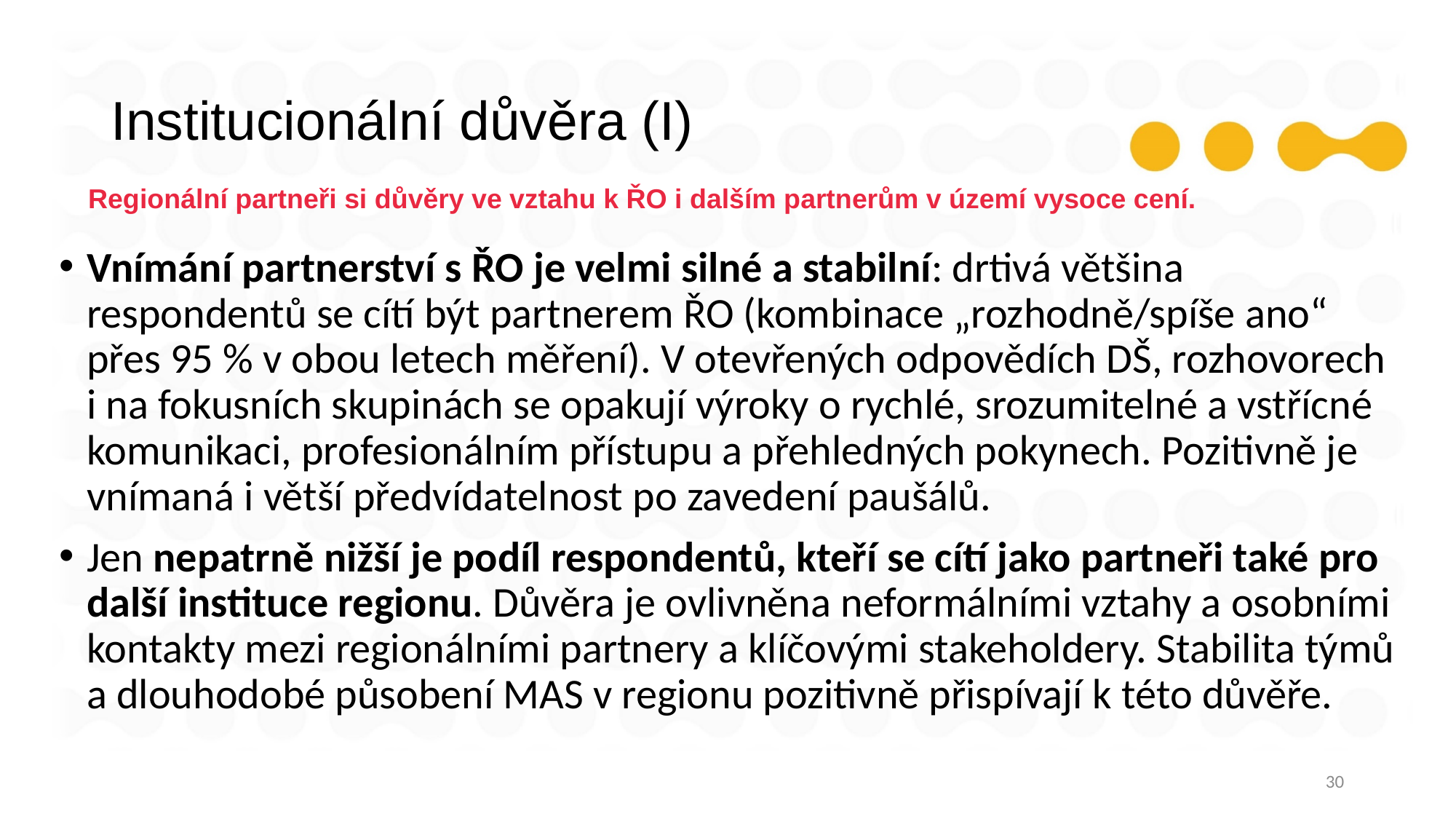

# Institucionální důvěra (I)
Regionální partneři si důvěry ve vztahu k ŘO i dalším partnerům v území vysoce cení.
Vnímání partnerství s ŘO je velmi silné a stabilní: drtivá většina respondentů se cítí být partnerem ŘO (kombinace „rozhodně/spíše ano“ přes 95 % v obou letech měření). V otevřených odpovědích DŠ, rozhovorech i na fokusních skupinách se opakují výroky o rychlé, srozumitelné a vstřícné komunikaci, profesionálním přístupu a přehledných pokynech. Pozitivně je vnímaná i větší předvídatelnost po zavedení paušálů.
Jen nepatrně nižší je podíl respondentů, kteří se cítí jako partneři také pro další instituce regionu. Důvěra je ovlivněna neformálními vztahy a osobními kontakty mezi regionálními partnery a klíčovými stakeholdery. Stabilita týmů a dlouhodobé působení MAS v regionu pozitivně přispívají k této důvěře.
30